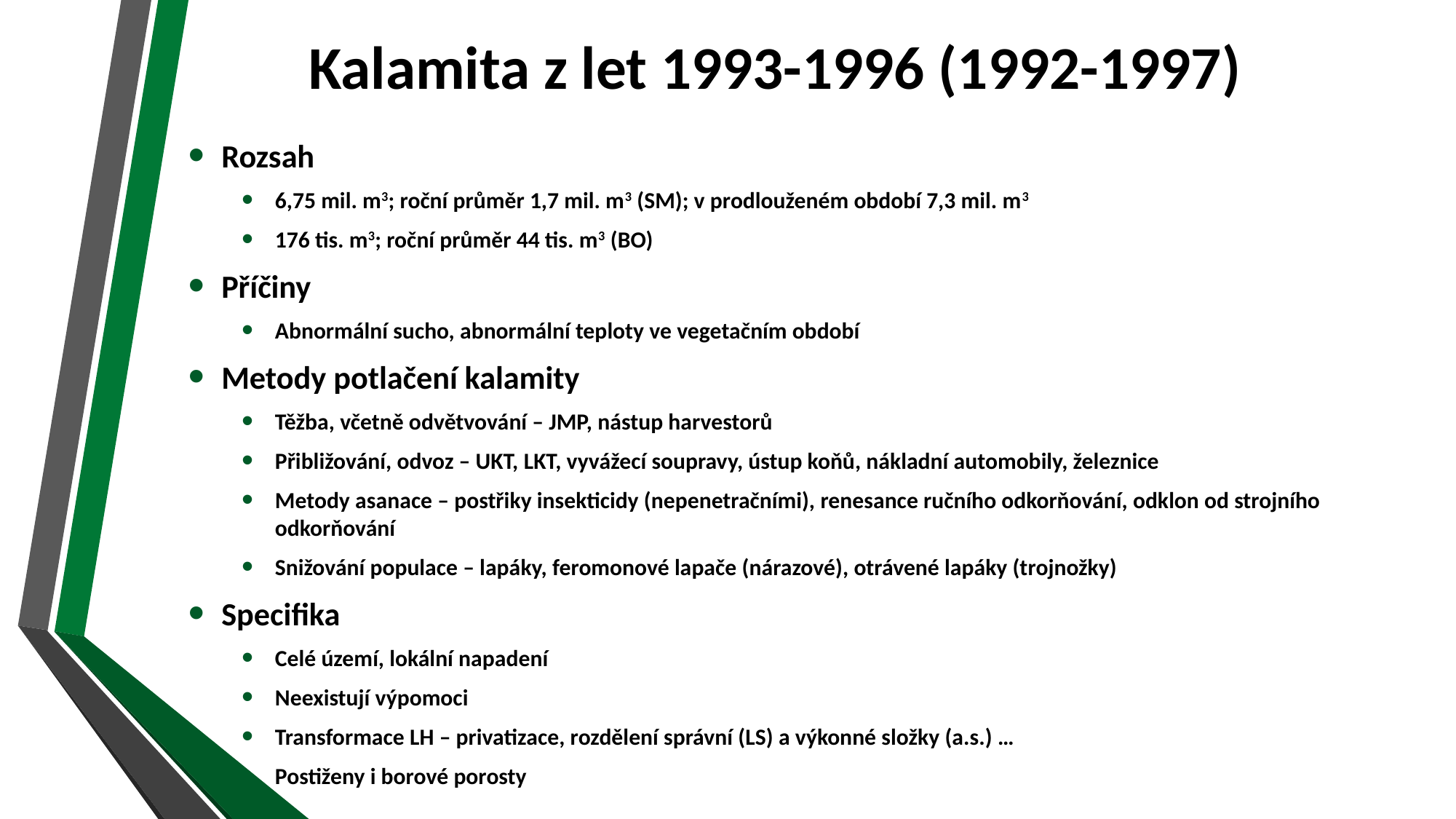

# Kalamita z let 1993-1996 (1992-1997)
Rozsah
6,75 mil. m3; roční průměr 1,7 mil. m3 (SM); v prodlouženém období 7,3 mil. m3
176 tis. m3; roční průměr 44 tis. m3 (BO)
Příčiny
Abnormální sucho, abnormální teploty ve vegetačním období
Metody potlačení kalamity
Těžba, včetně odvětvování – JMP, nástup harvestorů
Přibližování, odvoz – UKT, LKT, vyvážecí soupravy, ústup koňů, nákladní automobily, železnice
Metody asanace – postřiky insekticidy (nepenetračními), renesance ručního odkorňování, odklon od strojního odkorňování
Snižování populace – lapáky, feromonové lapače (nárazové), otrávené lapáky (trojnožky)
Specifika
Celé území, lokální napadení
Neexistují výpomoci
Transformace LH – privatizace, rozdělení správní (LS) a výkonné složky (a.s.) …
Postiženy i borové porosty